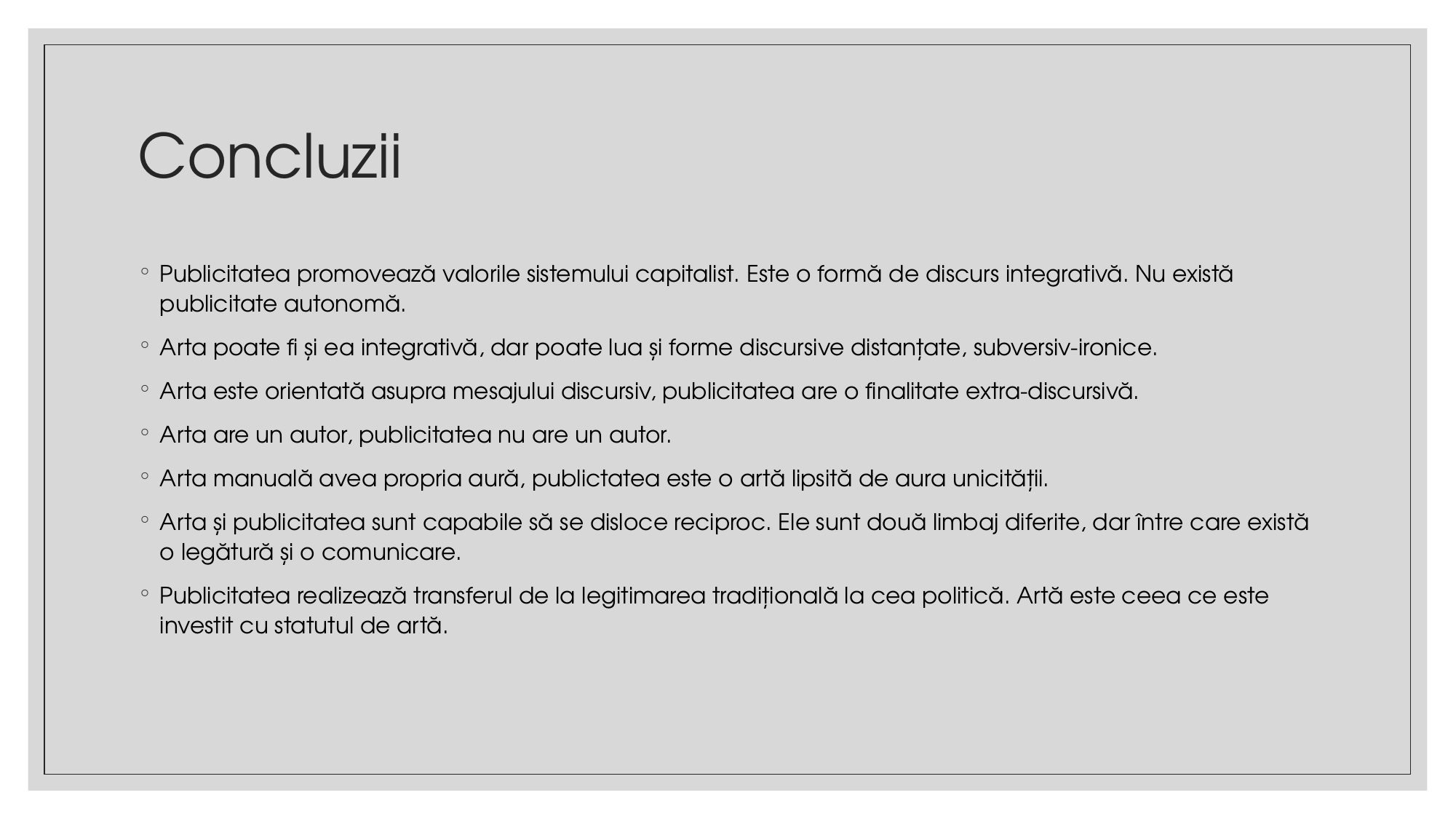

# Concluzii
Publicitatea promovează valorile sistemului capitalist. Este o formă de discurs integrativă. Nu există publicitate autonomă.
Arta poate fi și ea integrativă, dar poate lua și forme discursive distanțate, subversiv-ironice.
Arta este orientată asupra mesajului discursiv, publicitatea are o finalitate extra-discursivă.
Arta are un autor, publicitatea nu are un autor.
Arta manuală avea propria aură, publictatea este o artă lipsită de aura unicității.
Arta și publicitatea sunt capabile să se disloce reciproc. Ele sunt două limbaj diferite, dar între care există o legătură și o comunicare.
Publicitatea realizează transferul de la legitimarea tradițională la cea politică. Artă este ceea ce este investit cu statutul de artă.